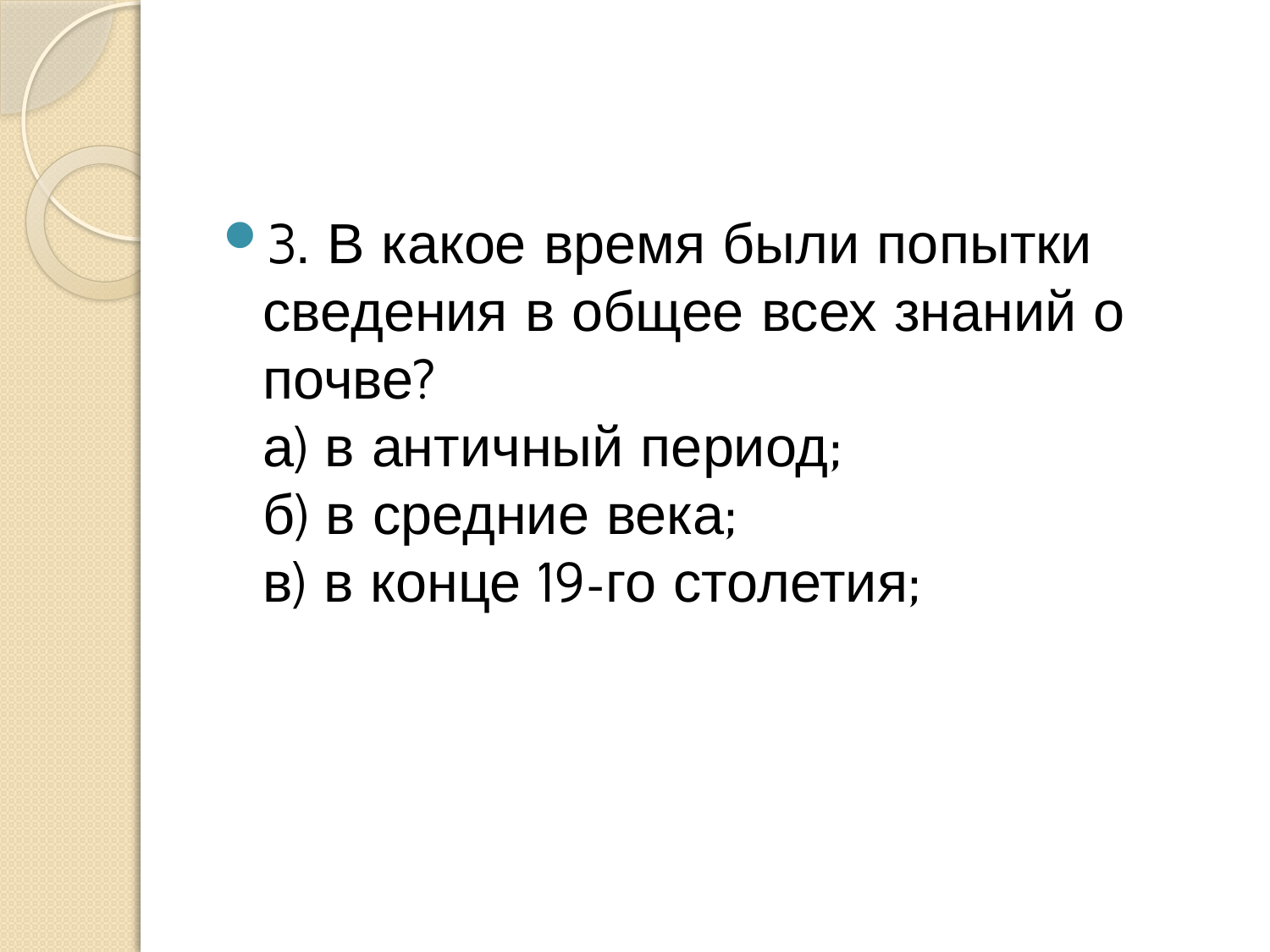

3. В какое время были попытки сведения в общее всех знаний о почве?
а) в античный период;
б) в средние века;
в) в конце 19-го столетия;